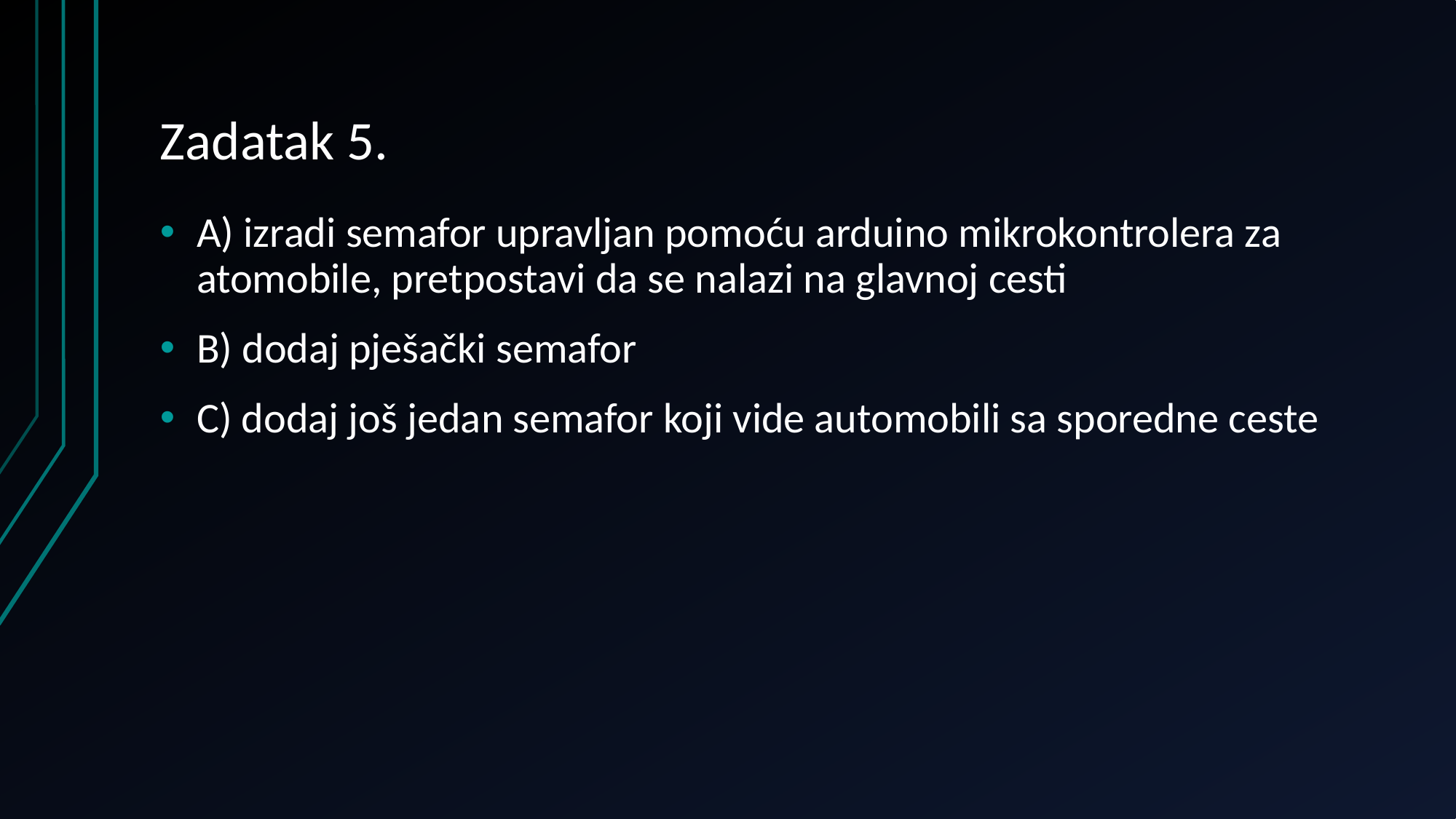

# Zadatak 5.
A) izradi semafor upravljan pomoću arduino mikrokontrolera za atomobile, pretpostavi da se nalazi na glavnoj cesti
B) dodaj pješački semafor
C) dodaj još jedan semafor koji vide automobili sa sporedne ceste